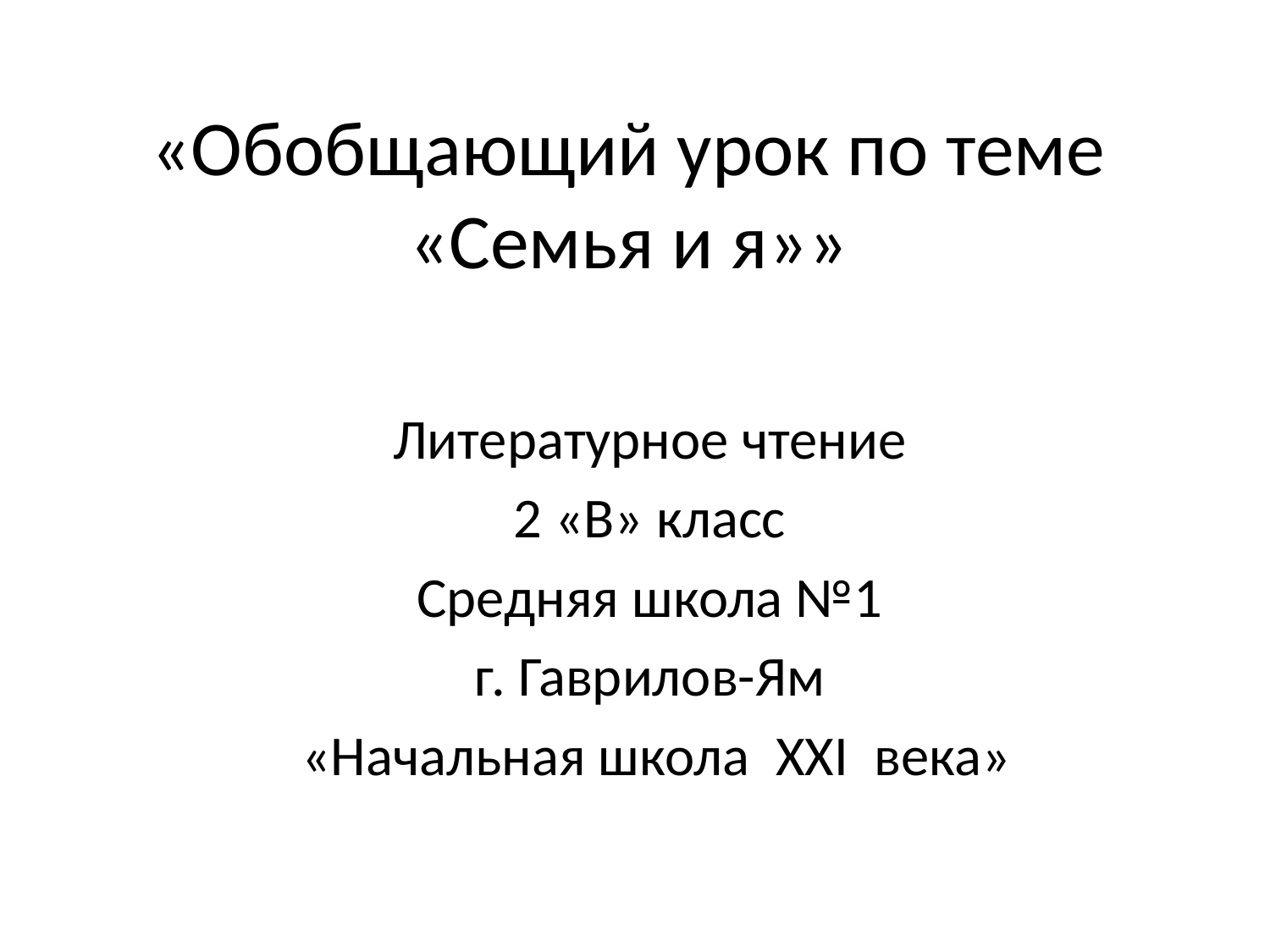

# «Обобщающий урок по теме «Семья и я»»
Литературное чтение
2 «В» класс
Средняя школа №1
г. Гаврилов-Ям
 «Начальная школа  XXI  века»